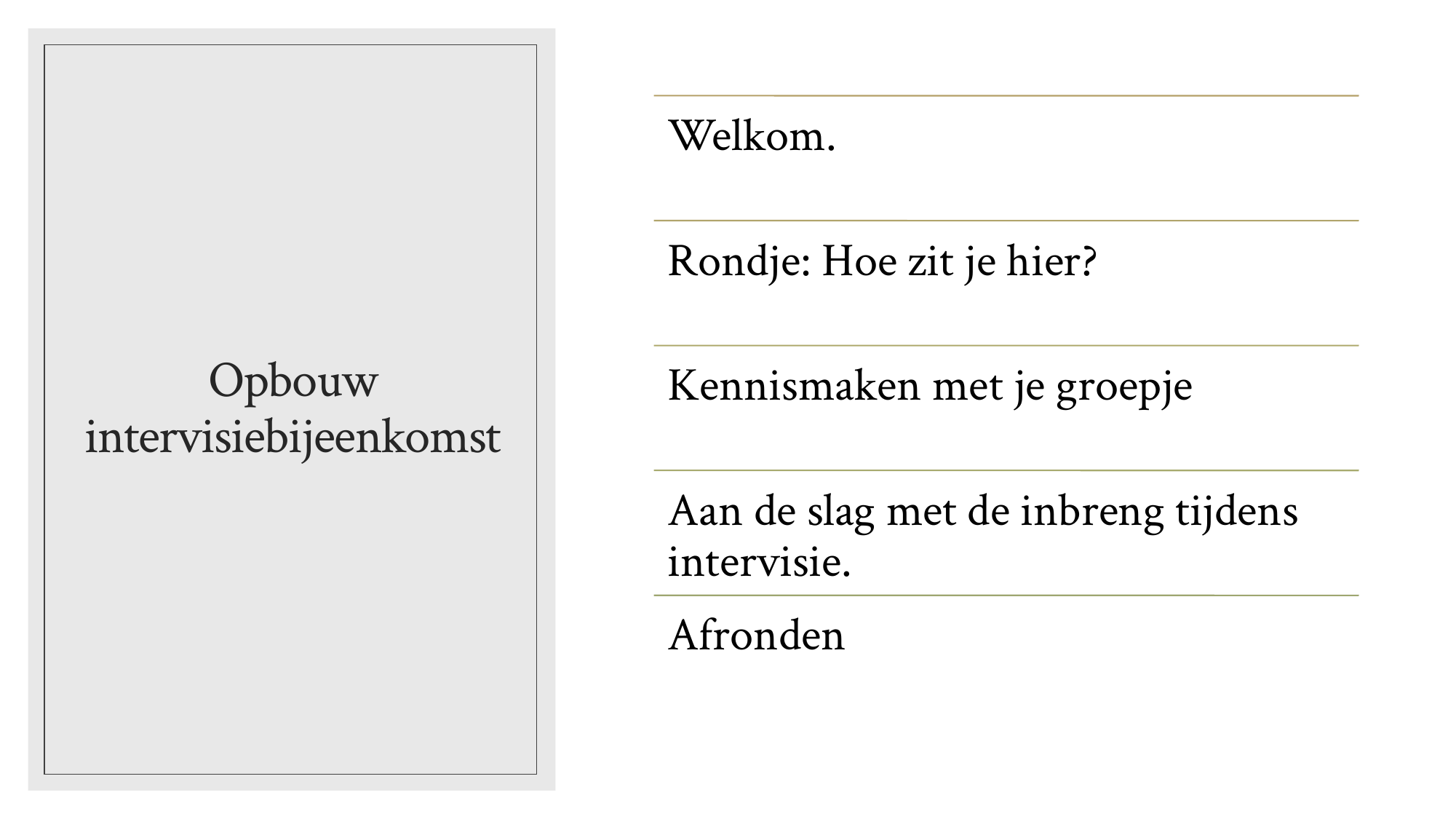

# Opbouw intervisiebijeenkomst
Welkom.
Rondje: Hoe zit je hier?
Kennismaken met je groepje
Aan de slag met de inbreng tijdens intervisie.
Afronden